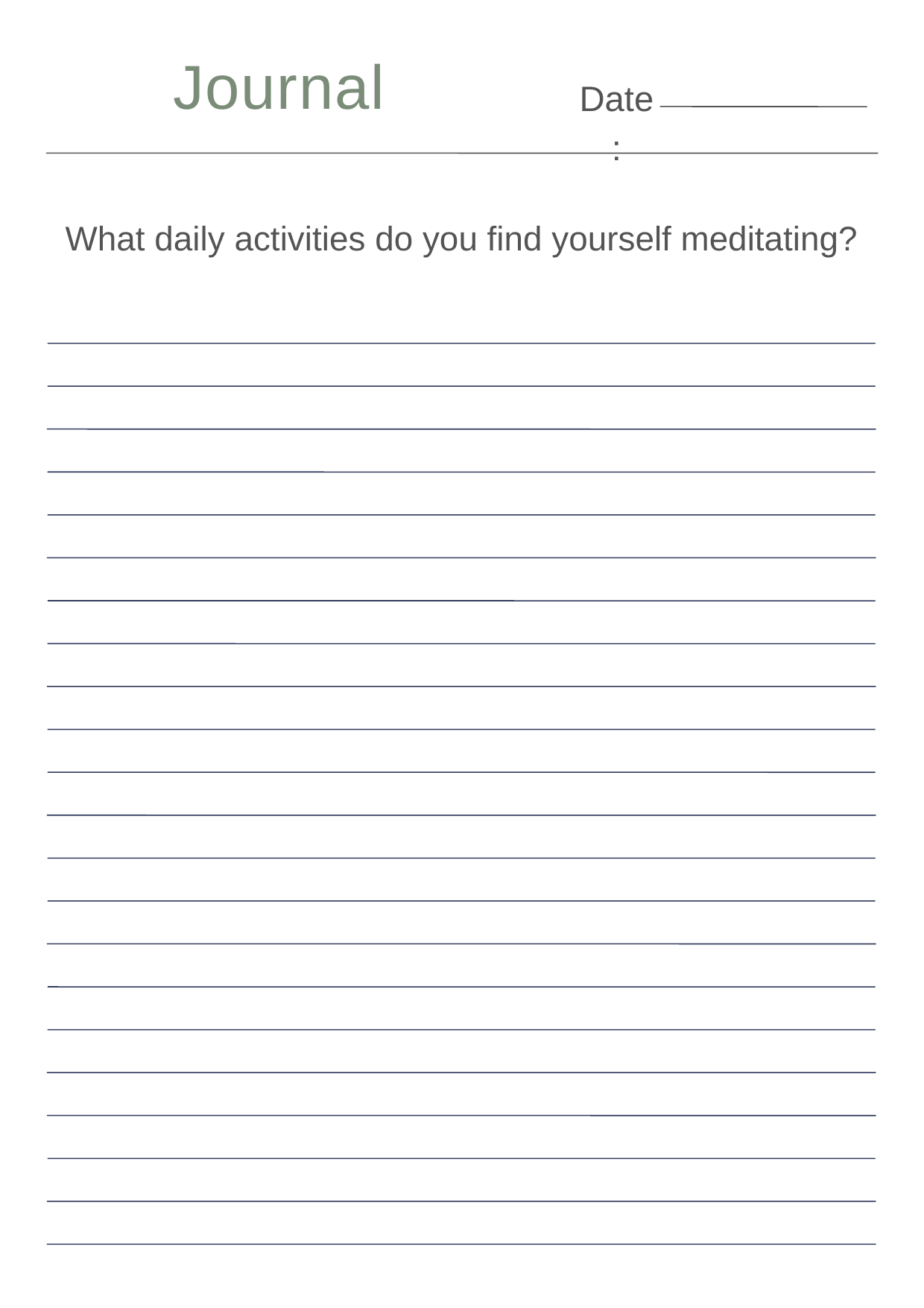

Journal
Date:

What daily activities do you find yourself meditating?